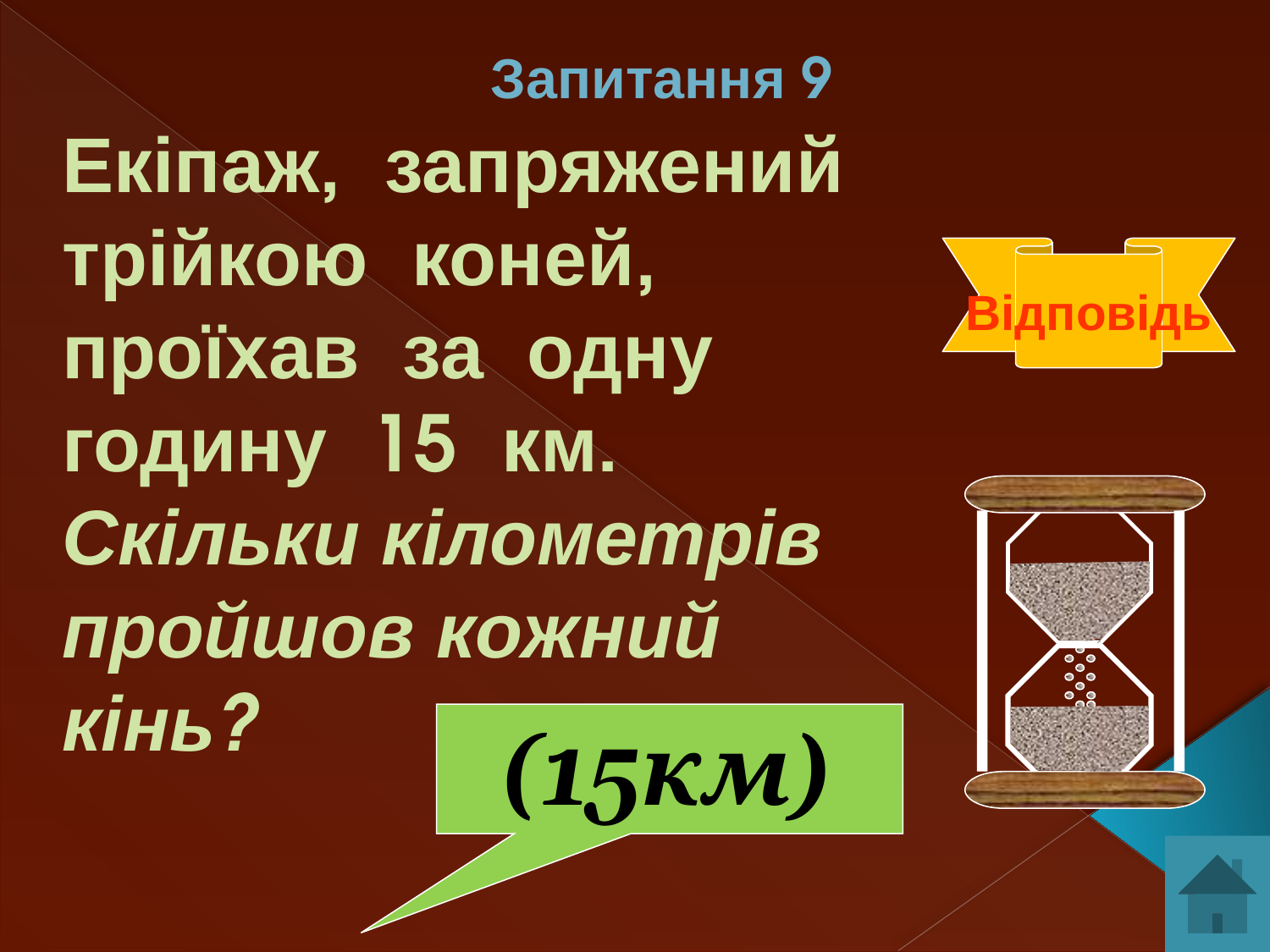

Запитання 9
Екіпаж,  запряжений  трійкою  коней,  проїхав  за  одну  годину  15  км. Скільки кілометрів пройшов кожний кінь?

Відповідь

  (15км)